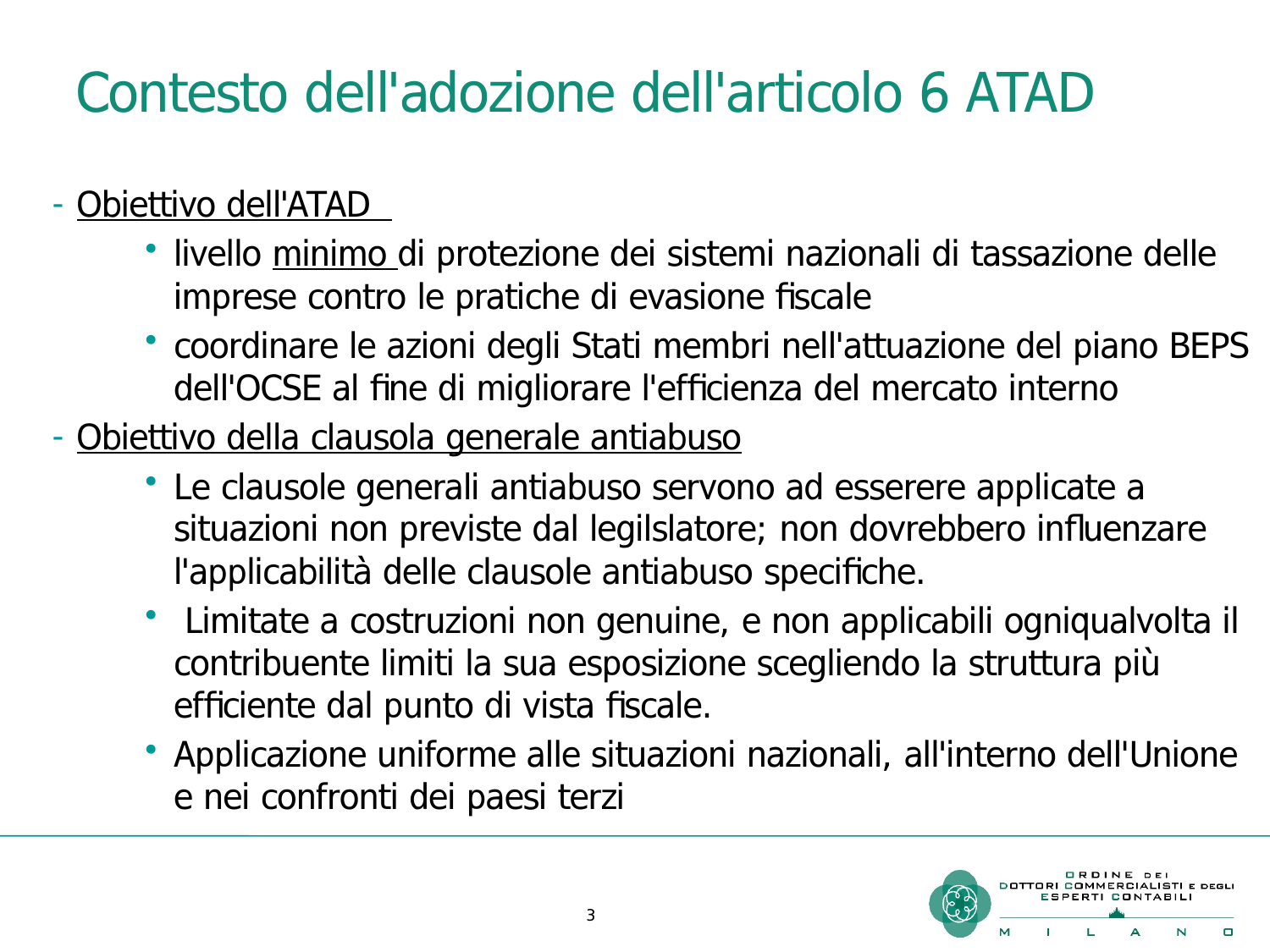

# Contesto dell'adozione dell'articolo 6 ATAD

Obiettivo dell'ATAD
livello minimo di protezione dei sistemi nazionali di tassazione delle imprese contro le pratiche di evasione fiscale
coordinare le azioni degli Stati membri nell'attuazione del piano BEPS dell'OCSE al fine di migliorare l'efficienza del mercato interno
Obiettivo della clausola generale antiabuso
Le clausole generali antiabuso servono ad esserere applicate a situazioni non previste dal legilslatore; non dovrebbero influenzare l'applicabilità delle clausole antiabuso specifiche.
 Limitate a costruzioni non genuine, e non applicabili ogniqualvolta il contribuente limiti la sua esposizione scegliendo la struttura più efficiente dal punto di vista fiscale.
Applicazione uniforme alle situazioni nazionali, all'interno dell'Unione e nei confronti dei paesi terzi